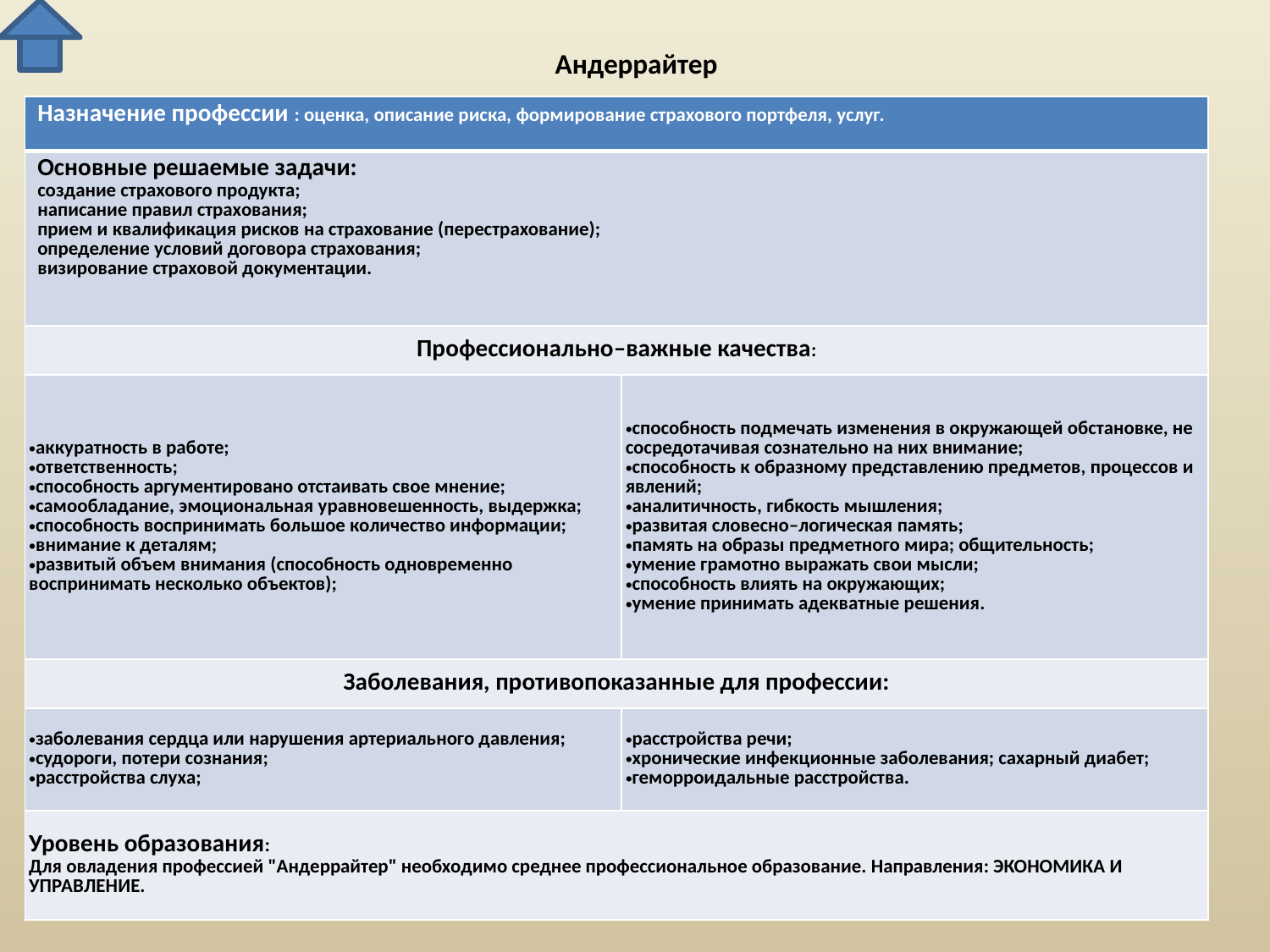

# Андеррайтер
| Назначение профессии : оценка, описание риска, формирование страхового портфеля, услуг. |  |
| --- | --- |
| Основные решаемые задачи: создание страхового продукта; написание правил страхования; прием и квалификация рисков на страхование (перестрахование); определение условий договора страхования; визирование страховой документации. |  |
| Профессионально–важные качества: |  |
| аккуратность в работе; ответственность; способность аргументировано отстаивать свое мнение; самообладание, эмоциональная уравновешенность, выдержка; способность воспринимать большое количество информации; внимание к деталям; развитый объем внимания (способность одновременно воспринимать несколько объектов); | способность подмечать изменения в окружающей обстановке, не сосредотачивая сознательно на них внимание; способность к образному представлению предметов, процессов и явлений; аналитичность, гибкость мышления; развитая словесно–логическая память; память на образы предметного мира; общительность; умение грамотно выражать свои мысли; способность влиять на окружающих; умение принимать адекватные решения. |
| Заболевания, противопоказанные для профессии: |  |
| заболевания сердца или нарушения артериального давления; судороги, потери сознания; расстройства слуха; | расстройства речи; хронические инфекционные заболевания; сахарный диабет; геморроидальные расстройства. |
| Уровень образования: Для овладения профессией "Андеррайтер" необходимо среднее профессиональное образование. Направления: ЭКОНОМИКА И УПРАВЛЕНИЕ. |  |